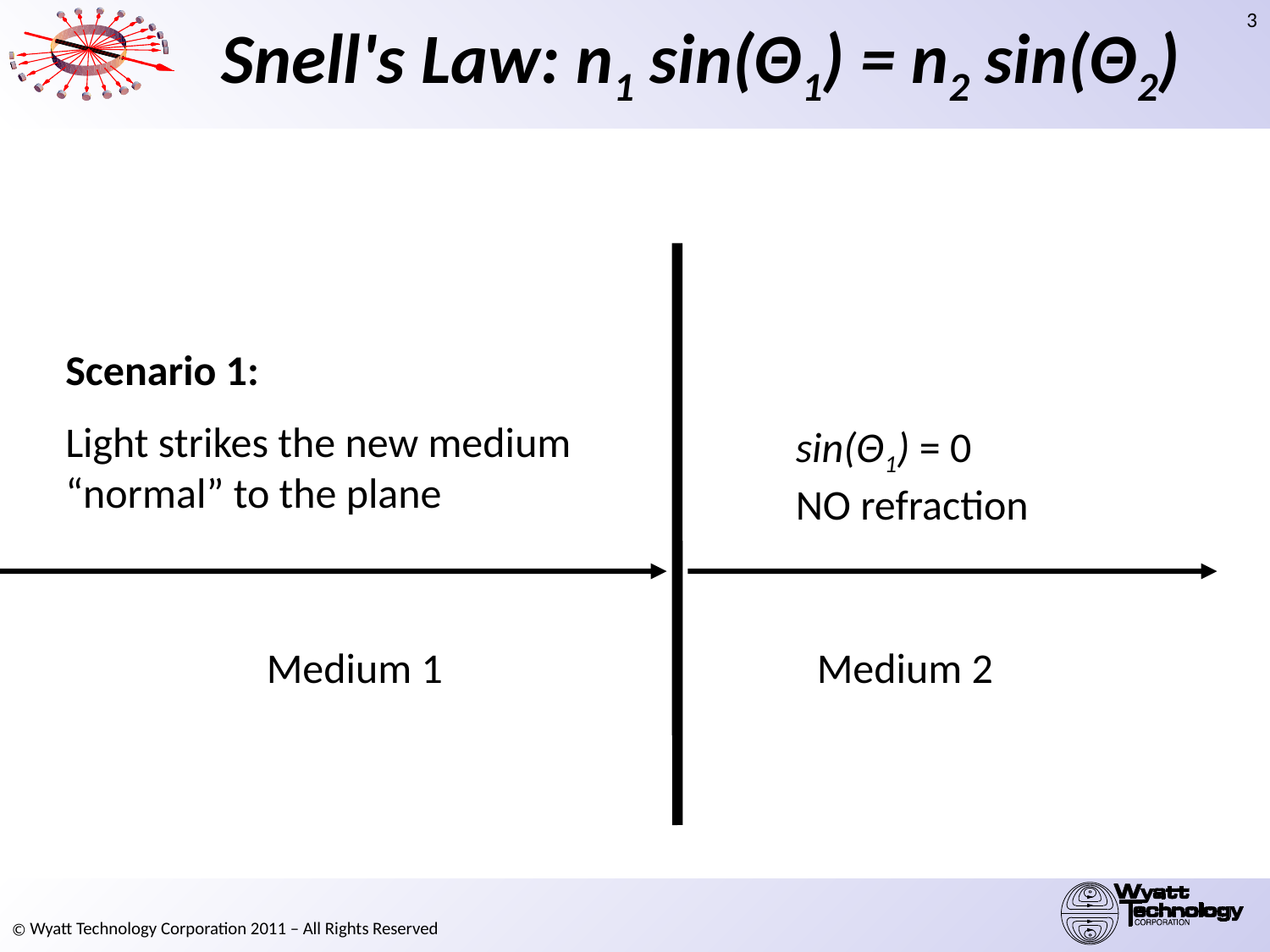

# Snell's Law: n1 sin(Θ1) = n2 sin(Θ2)

Scenario 1:
Light strikes the new medium “normal” to the plane
sin(Θ1) = 0
NO refraction

Medium 1
Medium 2